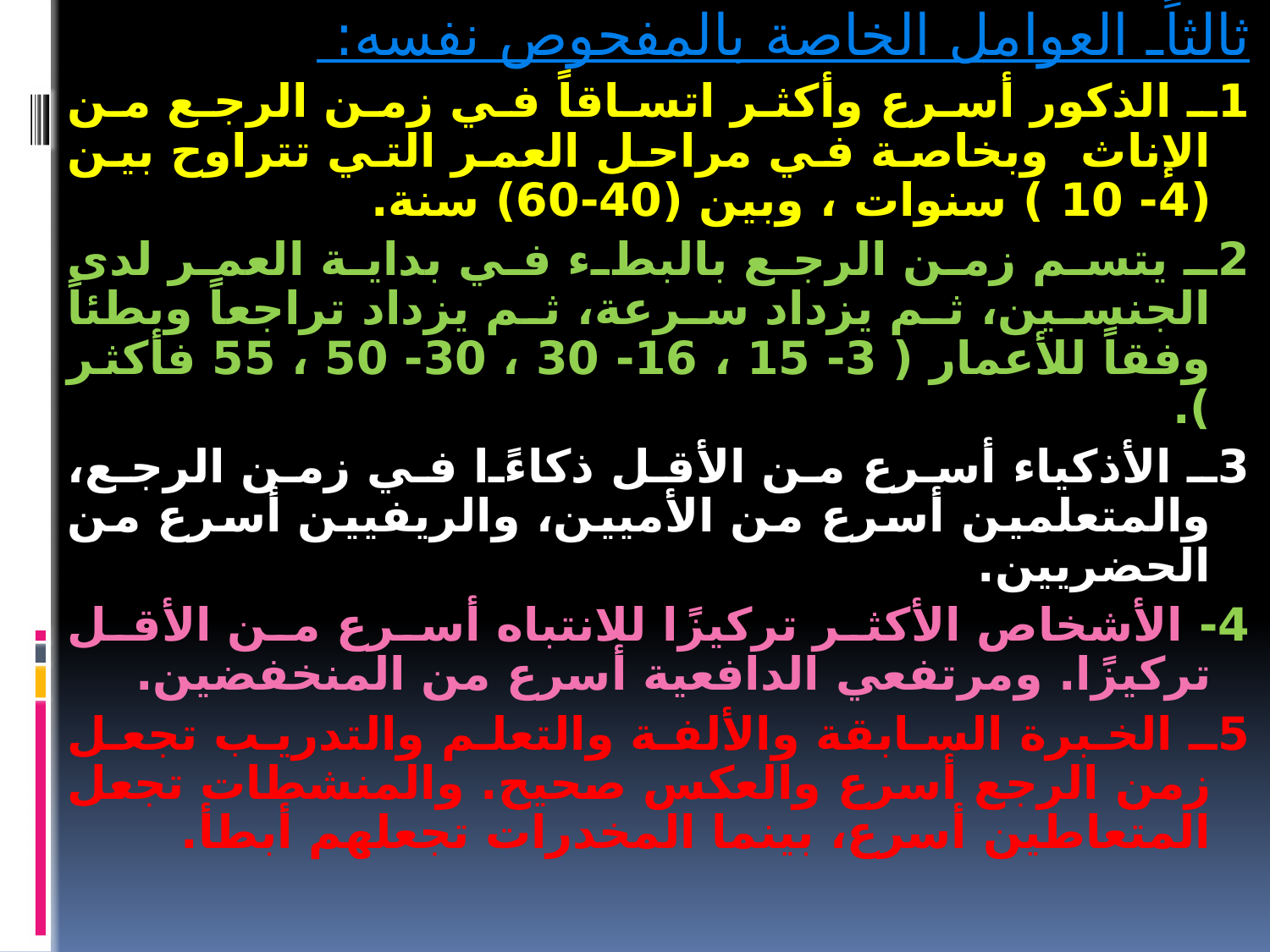

ثالثاًـ العوامل الخاصة بالمفحوص نفسه:
1ـ الذكور أسرع وأكثر اتساقاً في زمن الرجع من الإناث  وبخاصة في مراحل العمر التي تتراوح بين (4- 10 ) سنوات ، وبين (40-60) سنة.
2ـ يتسم زمن الرجع بالبطء في بداية العمر لدى الجنسين، ثم يزداد سرعة، ثم يزداد تراجعاً وبطئاً وفقاً للأعمار ( 3- 15 ، 16- 30 ، 30- 50 ، 55 فأكثر ).
3ـ الأذكياء أسرع من الأقل ذكاءًا في زمن الرجع، والمتعلمين أسرع من الأميين، والريفيين أسرع من الحضريين.
4- الأشخاص الأكثر تركيزًا للانتباه أسرع من الأقل تركيزًا. ومرتفعي الدافعية أسرع من المنخفضين.
5ـ الخبرة السابقة والألفة والتعلم والتدريب تجعل زمن الرجع أسرع والعكس صحيح. والمنشطات تجعل المتعاطين أسرع، بينما المخدرات تجعلهم أبطأ.